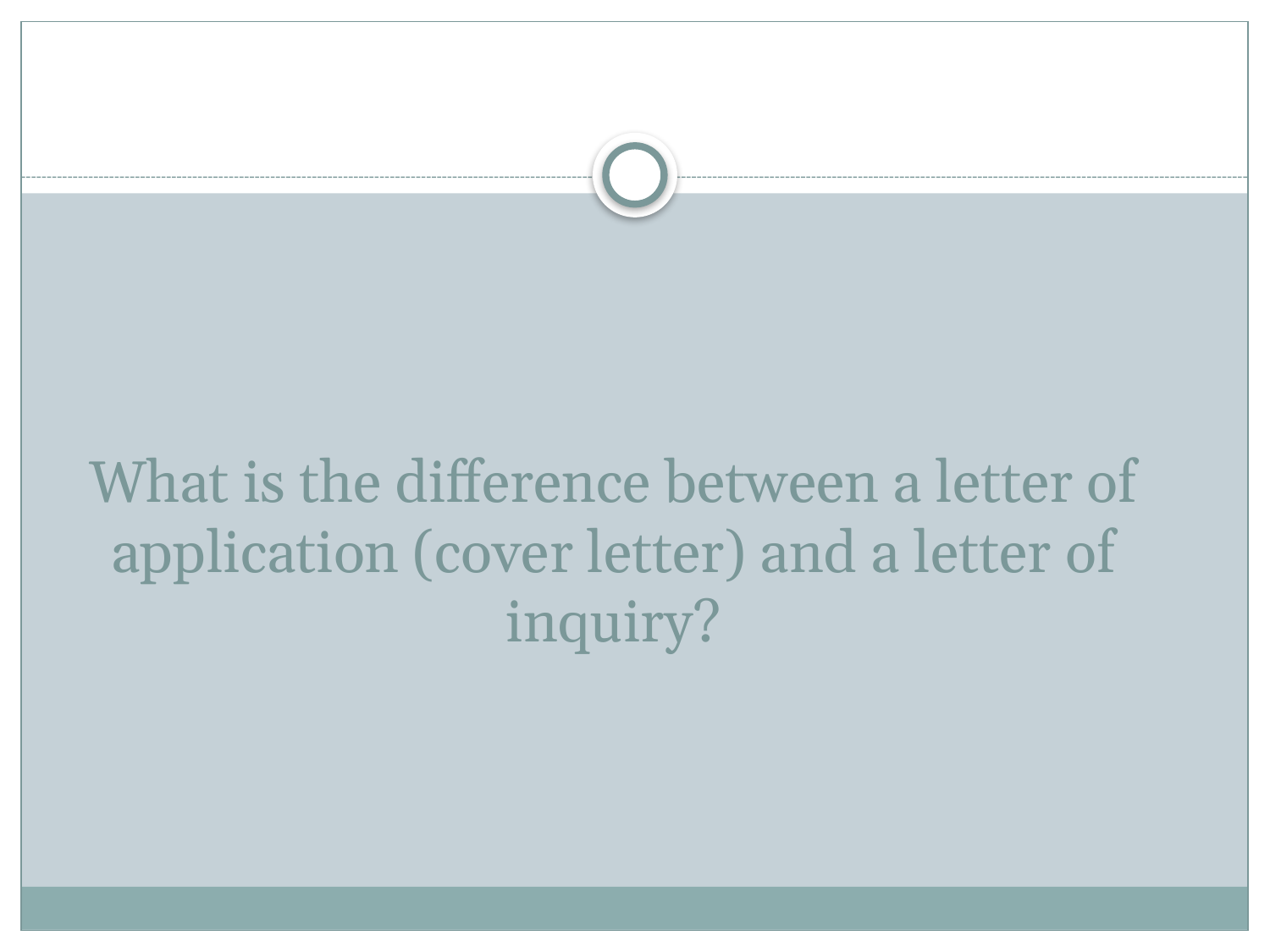

# What is the difference between a letter of application (cover letter) and a letter of inquiry?